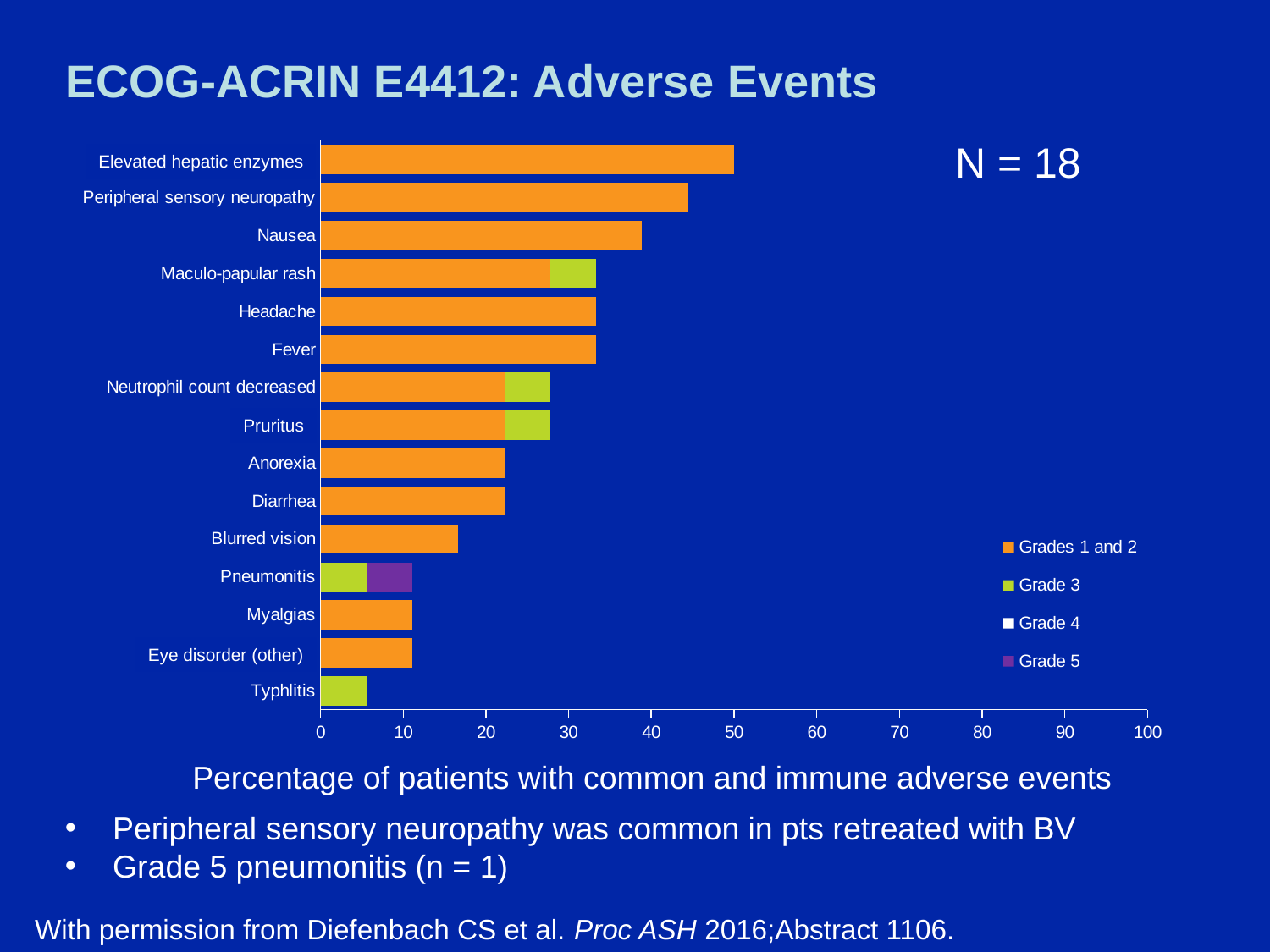

# ECOG-ACRIN E4412: Adverse Events

### Chart

| Category | Grades 1 and 2 | Grade 3 | Grade 4 | Grade 5 |
|---|---|---|---|---|
| Typhlitis | 0.0 | 5.555555555555536 | 0.0 | 0.0 |
| Eye Disorder (Other) | 11.11111111111111 | 0.0 | 0.0 | 0.0 |
| Myalgias | 11.11111111111111 | 0.0 | 0.0 | 0.0 |
| Pneumonitis | 0.0 | 5.555555555555536 | 0.0 | 5.555555555555536 |
| Blurred vision | 16.66666666666666 | 0.0 | 0.0 | 0.0 |
| Diarrhea | 22.22222222222218 | 0.0 | 0.0 | 0.0 |
| Anorexia | 22.22222222222218 | 0.0 | 0.0 | 0.0 |
| Puritis | 22.22222222222218 | 5.555555555555536 | 0.0 | 0.0 |
| Neutrophil count decreased | 22.22222222222218 | 5.555555555555536 | 0.0 | 0.0 |
| Fever | 33.33333333333333 | 0.0 | 0.0 | 0.0 |
| Headache | 33.33333333333333 | 0.0 | 0.0 | 0.0 |
| Maculo-papular rash | 27.77777777777778 | 5.555555555555536 | 0.0 | 0.0 |
| Nausea | 38.8888888888889 | 0.0 | 0.0 | 0.0 |
| Peripheral sensory neuropathy | 44.44444444444423 | 0.0 | 0.0 | 0.0 |
| Elevated Hepatic Enzymes | 50.0 | 0.0 | 0.0 | 0.0 |
N = 18
Elevated hepatic enzymes
Pruritus
Eye disorder (other)
Percentage of patients with common and immune adverse events
Peripheral sensory neuropathy was common in pts retreated with BV
Grade 5 pneumonitis (n = 1)
With permission from Diefenbach CS et al. Proc ASH 2016;Abstract 1106.